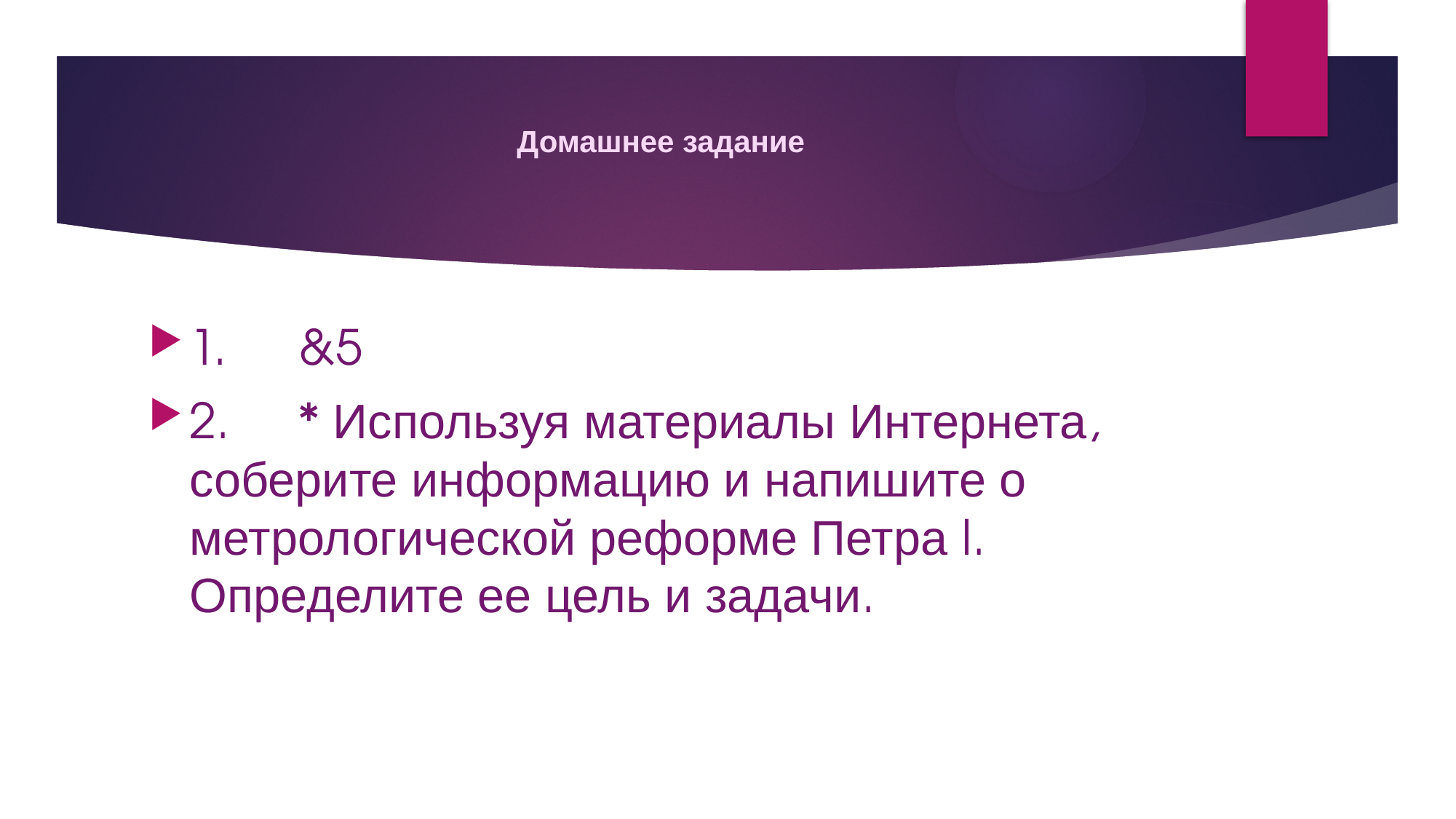

# Домашнее задание
1.	&5
2.	* Используя материалы Интернета, соберите информацию и напишите о метрологической реформе Петра I. Определите ее цель и задачи.